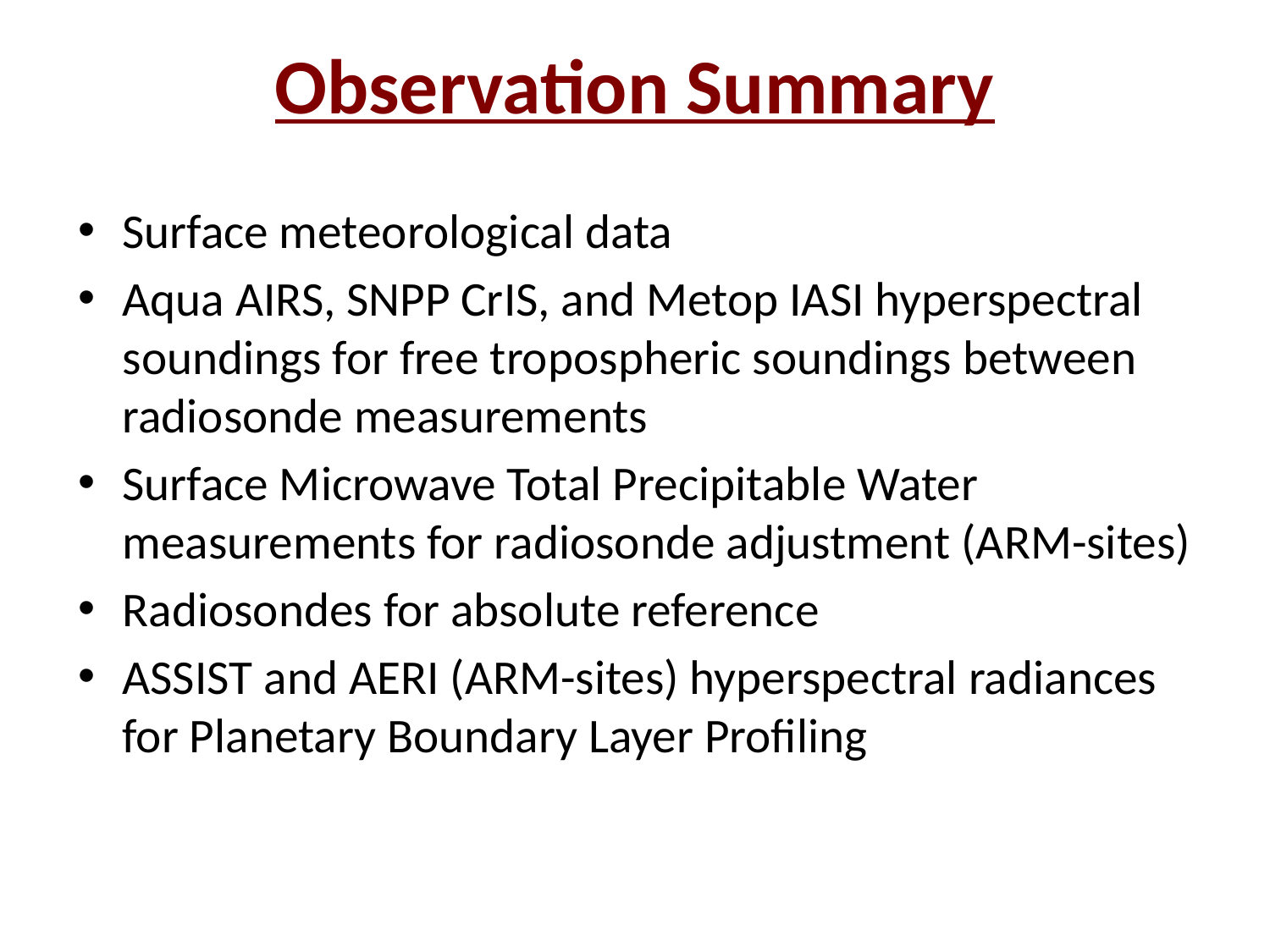

# Observation Summary
Surface meteorological data
Aqua AIRS, SNPP CrIS, and Metop IASI hyperspectral soundings for free tropospheric soundings between radiosonde measurements
Surface Microwave Total Precipitable Water measurements for radiosonde adjustment (ARM-sites)
Radiosondes for absolute reference
ASSIST and AERI (ARM-sites) hyperspectral radiances for Planetary Boundary Layer Profiling